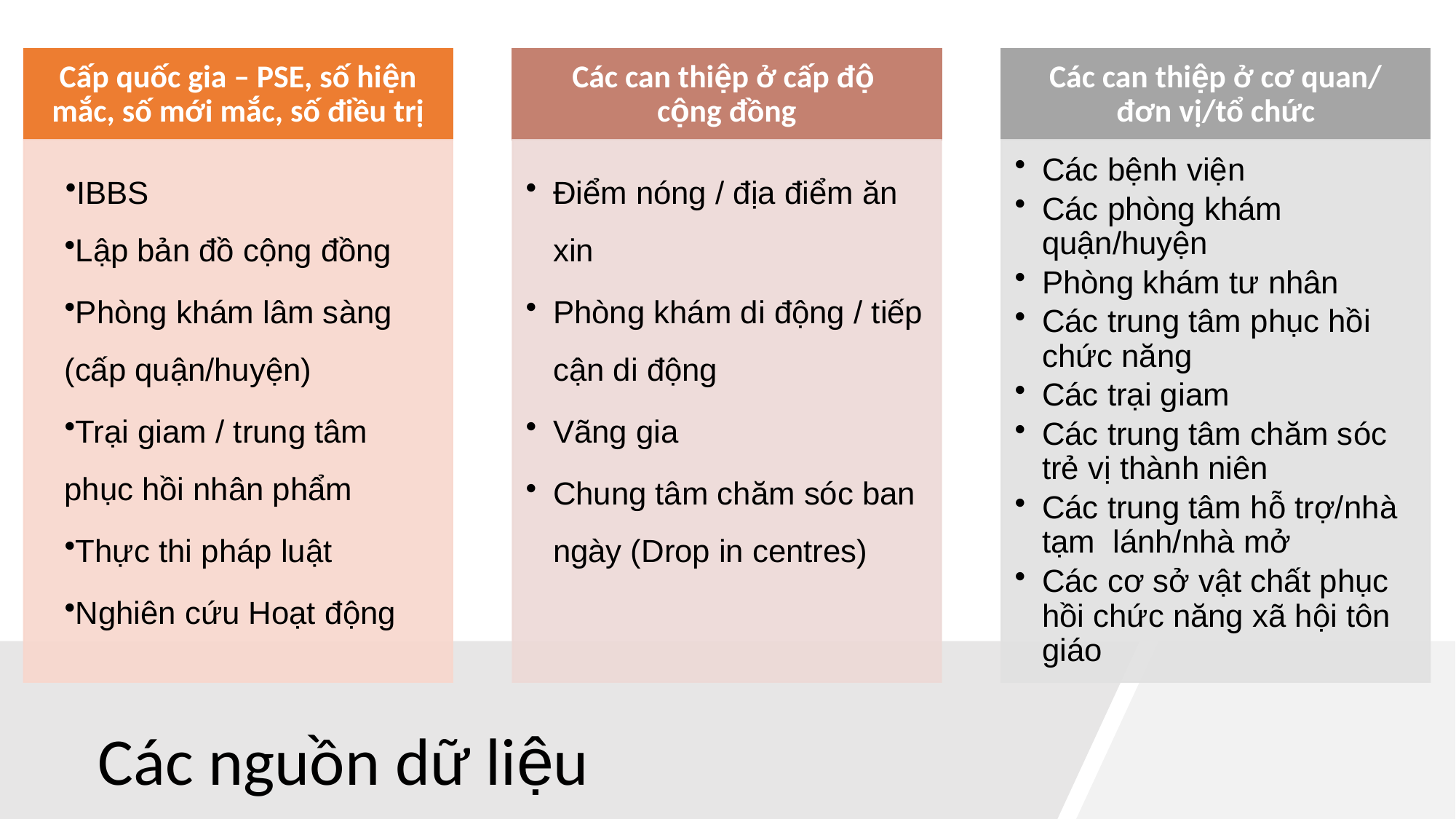

Cấp quốc gia – PSE, số hiện mắc, số mới mắc, số điều trị
IBBS
Lập bản đồ cộng đồng
Phòng khám lâm sàng (cấp quận/huyện)
Trại giam / trung tâm phục hồi nhân phẩm
Thực thi pháp luật
Nghiên cứu Hoạt động
Các can thiệp ở cấp độ
cộng đồng
Điểm nóng / địa điểm ăn xin
Phòng khám di động / tiếp cận di động
Vãng gia
Chung tâm chăm sóc ban ngày (Drop in centres)
Các can thiệp ở cơ quan/
đơn vị/tổ chức
Các bệnh viện
Các phòng khám quận/huyện
Phòng khám tư nhân
Các trung tâm phục hồi chức năng
Các trại giam
Các trung tâm chăm sóc trẻ vị thành niên
Các trung tâm hỗ trợ/nhà tạm  lánh/nhà mở
Các cơ sở vật chất phục hồi chức năng xã hội tôn giáo

# Các nguồn dữ liệu
3